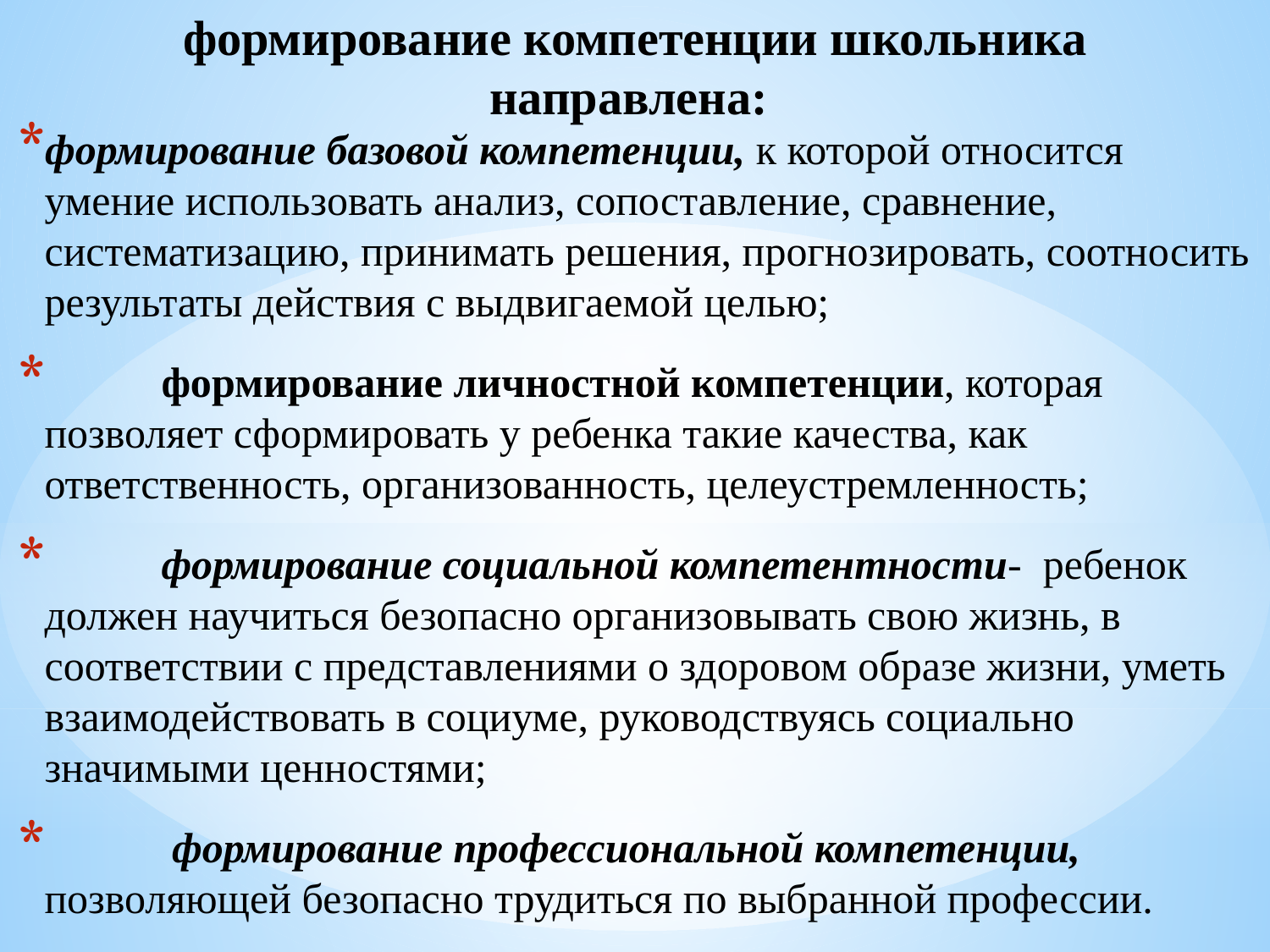

# формирование компетенции школьника  направлена:
формирование базовой компетенции, к которой относится умение использовать анализ, сопоставление, сравнение, систематизацию, принимать решения, прогнозировать, соотносить результаты действия с выдвигаемой целью;
           формирование личностной компетенции, которая позволяет сформировать у ребенка такие качества, как ответственность, организованность, целеустремленность;
           формирование социальной компетентности-  ребенок должен научиться безопасно организовывать свою жизнь, в соответствии с представлениями о здоровом образе жизни, уметь взаимодействовать в социуме, руководствуясь социально значимыми ценностями;
            формирование профессиональной компетенции, позволяющей безопасно трудиться по выбранной профессии.